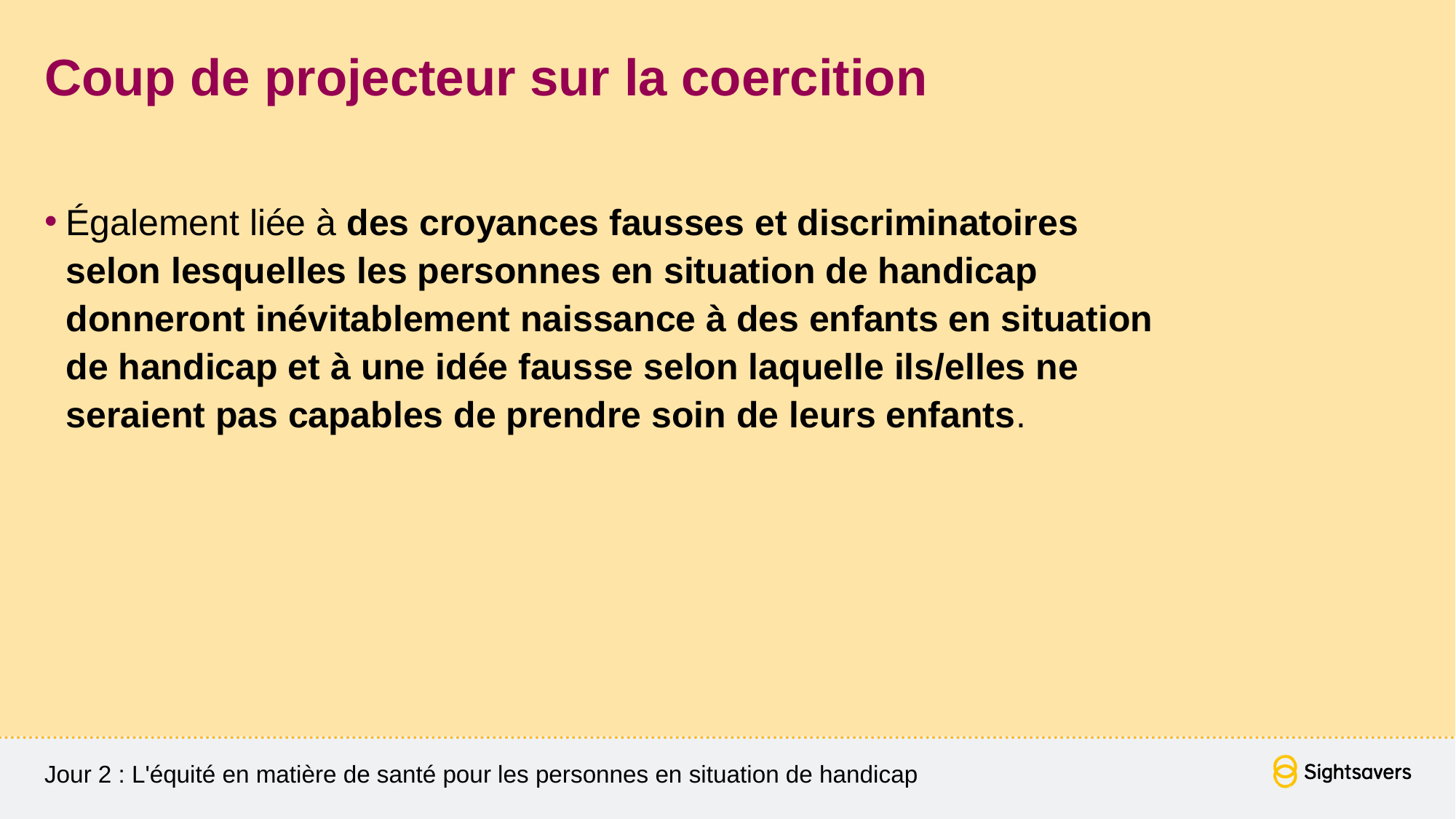

# Coup de projecteur sur la coercition
Également liée à des croyances fausses et discriminatoires
selon lesquelles les personnes en situation de handicap
donneront inévitablement naissance à des enfants en situation
de handicap et à une idée fausse selon laquelle ils/elles ne
seraient pas capables de prendre soin de leurs enfants.
Jour 2 : L'équité en matière de santé pour les personnes en situation de handicap